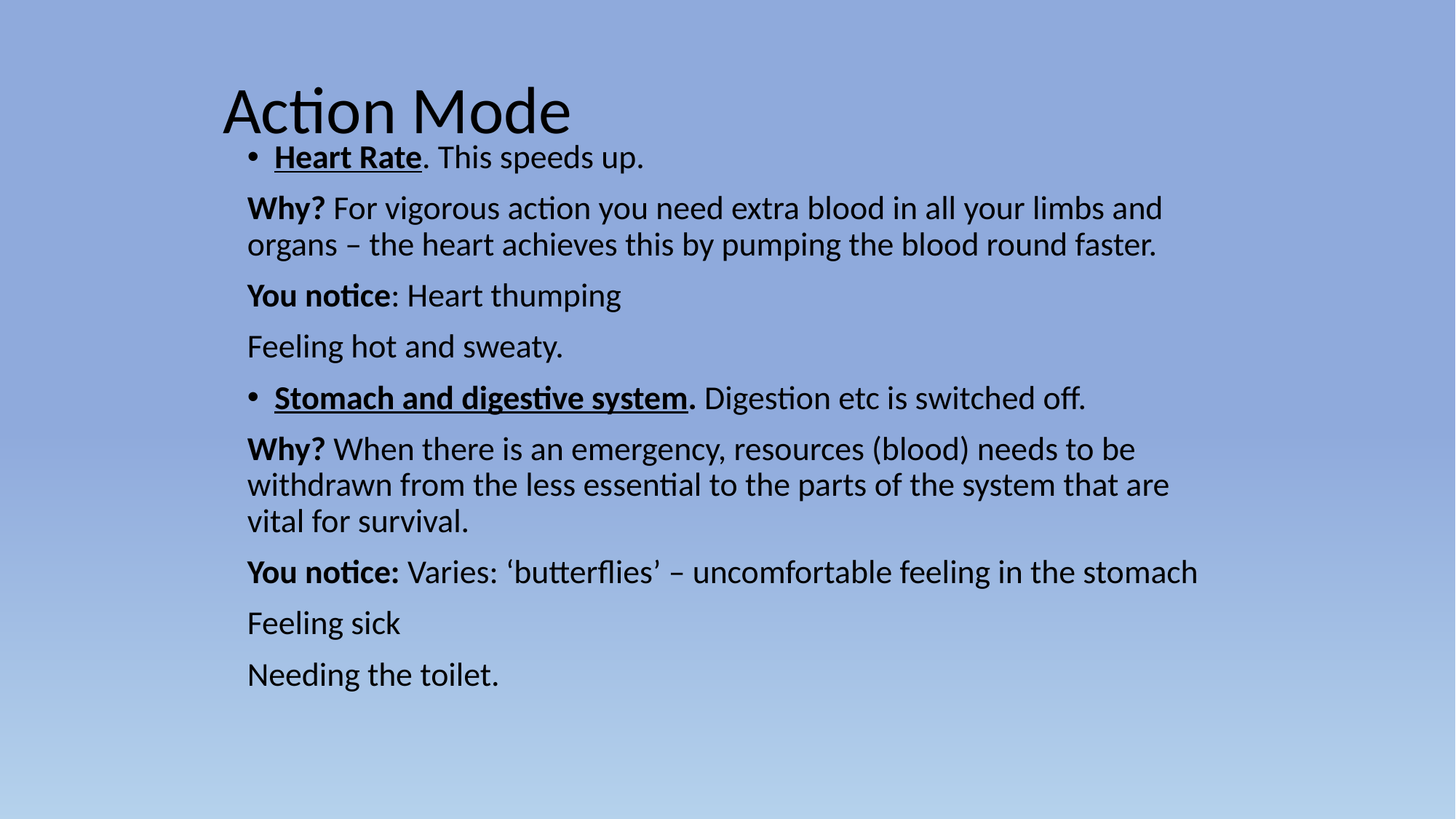

# Action Mode
Heart Rate. This speeds up.
Why? For vigorous action you need extra blood in all your limbs and organs – the heart achieves this by pumping the blood round faster.
You notice: Heart thumping
Feeling hot and sweaty.
Stomach and digestive system. Digestion etc is switched off.
Why? When there is an emergency, resources (blood) needs to be withdrawn from the less essential to the parts of the system that are vital for survival.
You notice: Varies: ‘butterflies’ – uncomfortable feeling in the stomach
Feeling sick
Needing the toilet.